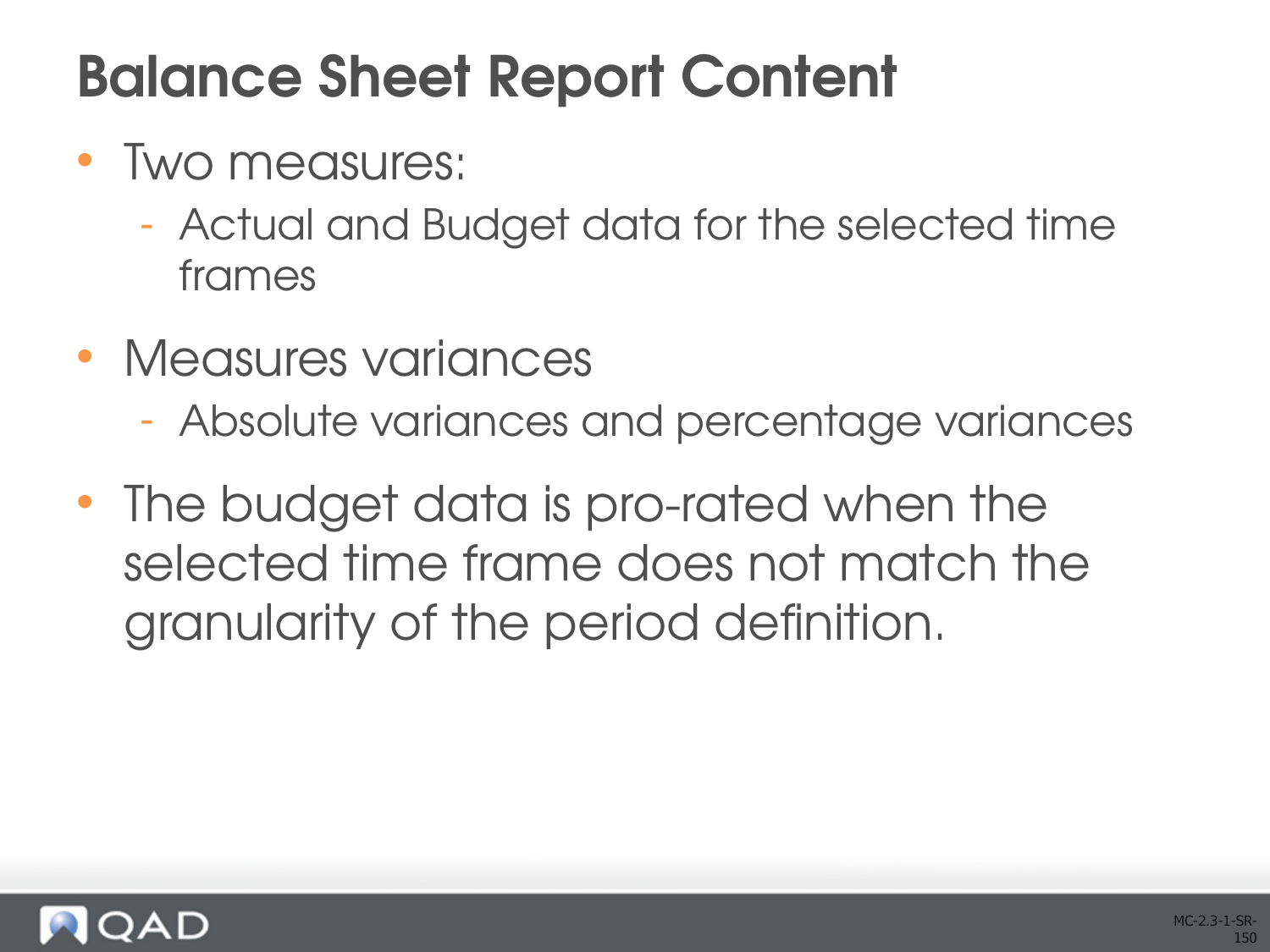

# Balance Sheet Report Content
Two measures:
Actual and Budget data for the selected time frames
Measures variances
Absolute variances and percentage variances
The budget data is pro-rated when the selected time frame does not match the granularity of the period definition.
MC-2.3-1-SR-150